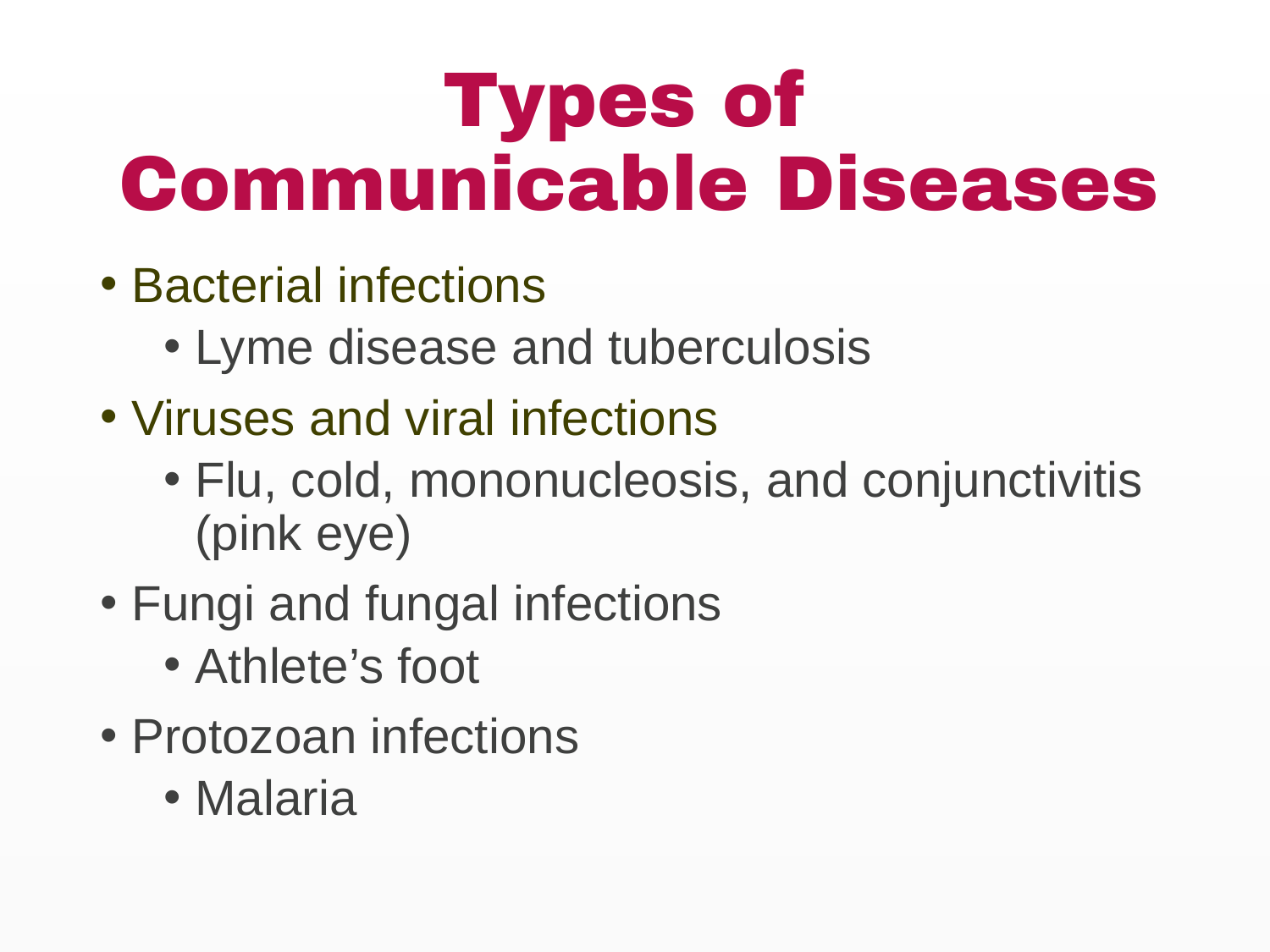

# Types of Communicable Diseases
Bacterial infections
Lyme disease and tuberculosis
Viruses and viral infections
Flu, cold, mononucleosis, and conjunctivitis (pink eye)
Fungi and fungal infections
Athlete’s foot
Protozoan infections
Malaria